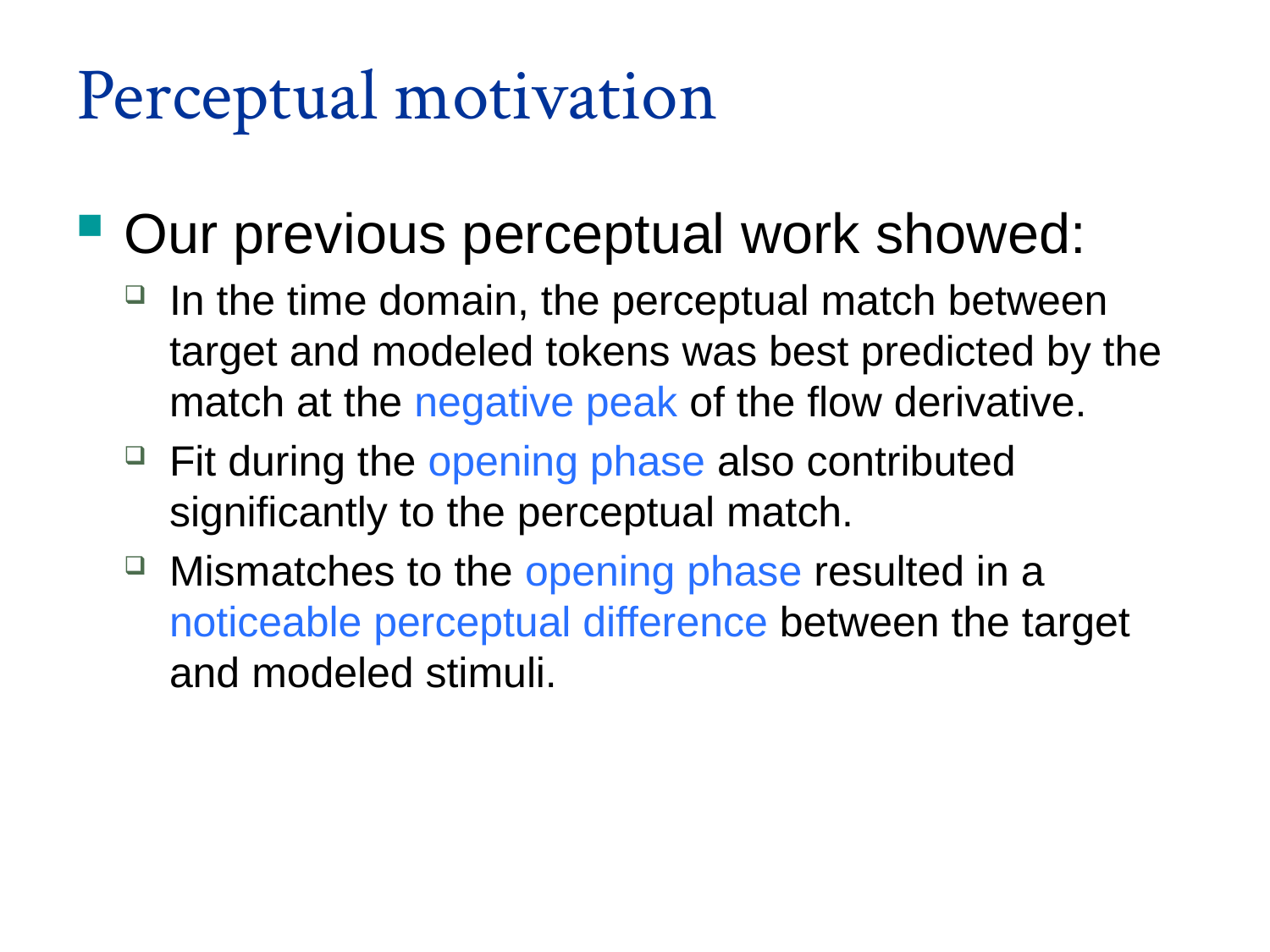

# Perceptual motivation
Our previous perceptual work showed:
In the time domain, the perceptual match between target and modeled tokens was best predicted by the match at the negative peak of the flow derivative.
Fit during the opening phase also contributed significantly to the perceptual match.
Mismatches to the opening phase resulted in a noticeable perceptual difference between the target and modeled stimuli.
4